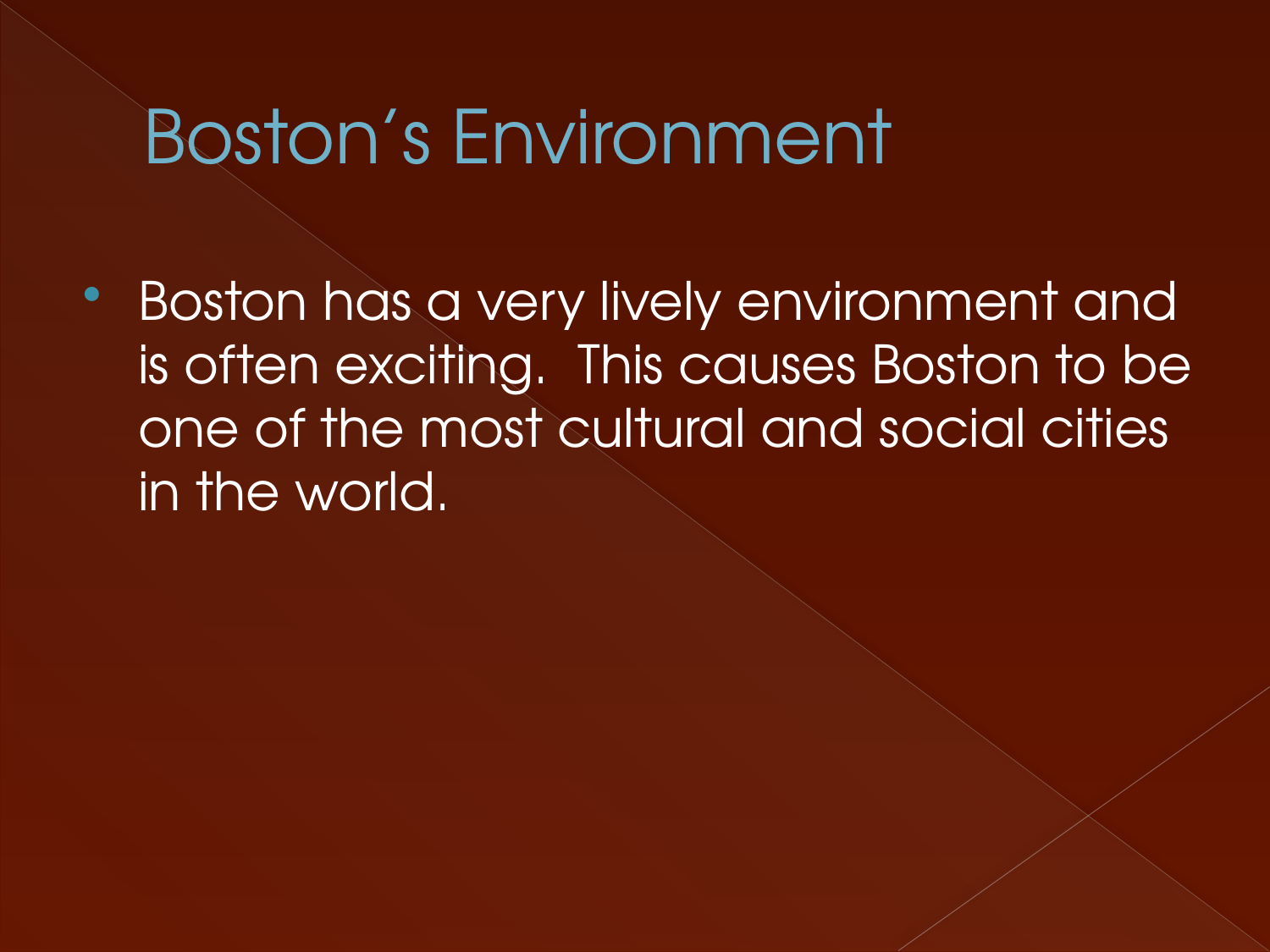

# Boston’s Environment
Boston has a very lively environment and is often exciting.  This causes Boston to be one of the most cultural and social cities in the world.